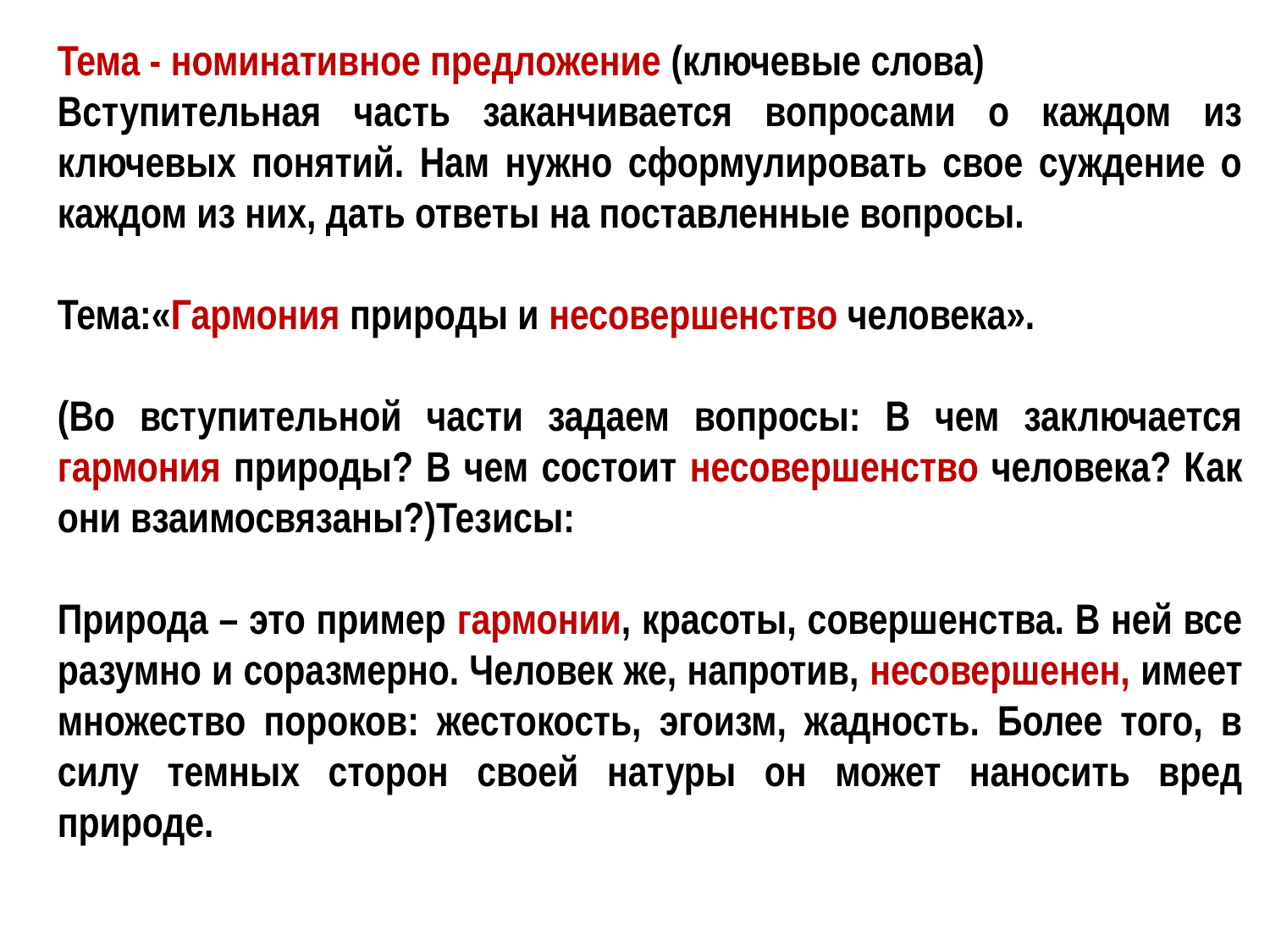

Тема - номинативное предложение (ключевые слова)
Вступительная часть заканчивается вопросами о каждом из ключевых понятий. Нам нужно сформулировать свое суждение о каждом из них, дать ответы на поставленные вопросы.

Тема:«Гармония природы и несовершенство человека».

(Во вступительной части задаем вопросы: В чем заключается гармония природы? В чем состоит несовершенство человека? Как они взаимосвязаны?)Тезисы:

Природа – это пример гармонии, красоты, совершенства. В ней все разумно и соразмерно. Человек же, напротив, несовершенен, имеет множество пороков: жестокость, эгоизм, жадность. Более того, в силу темных сторон своей натуры он может наносить вред природе.